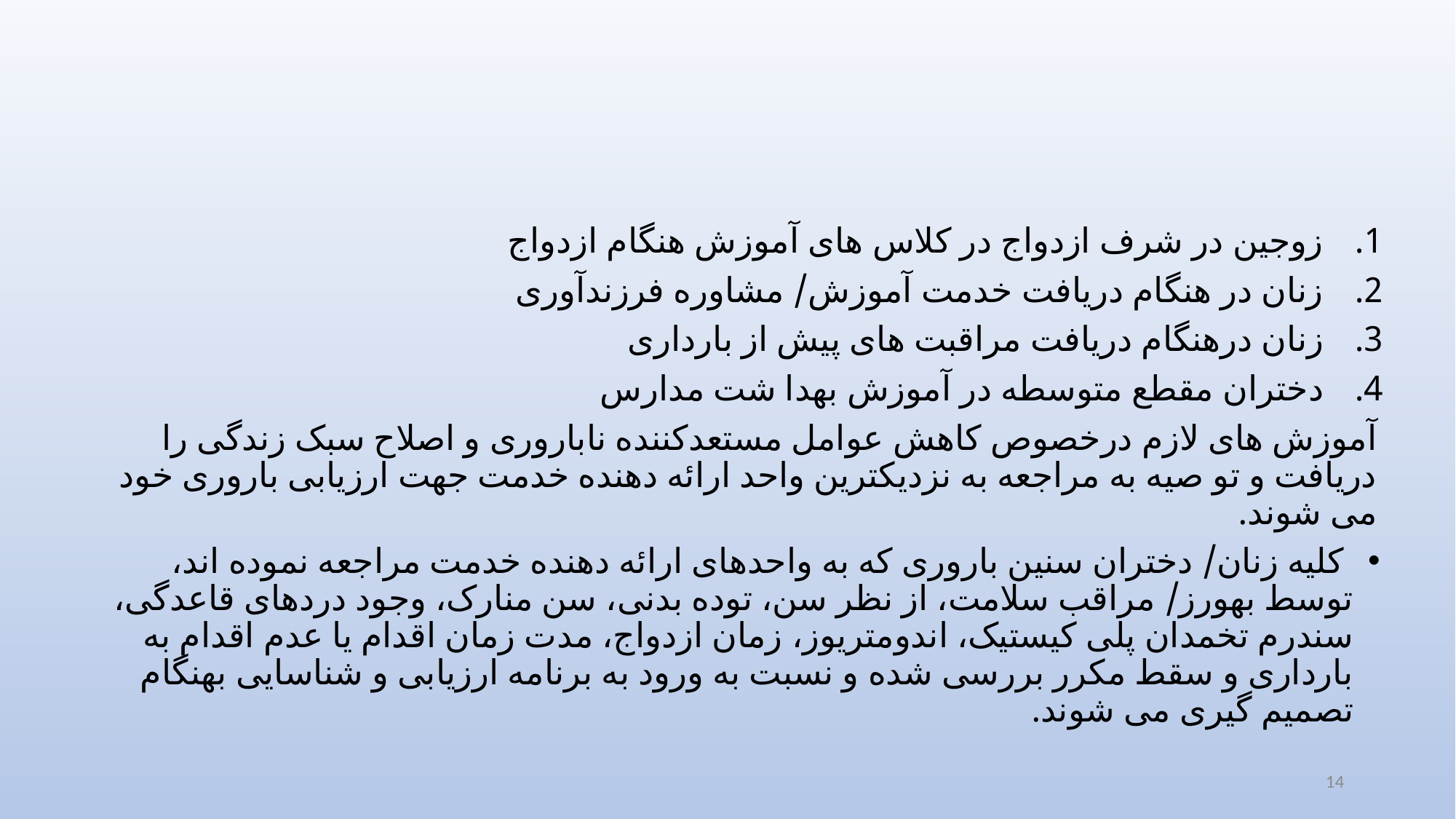

#
زوجین در شرف ازدواج در کلاس های آموزش هنگام ازدواج
زنان در هنگام دریافت خدمت آموزش/ مشاوره فرزندآوری
زنان درهنگام دریافت مراقبت های پیش از بارداری
دختران مقطع متوسطه در آموزش بهدا شت مدارس
آموزش های لازم درخصوص کاهش عوامل مستعدکننده ناباروری و اصلاح سبک زندگی را دریافت و تو صیه به مراجعه به نزدیکترین واحد ارائه دهنده خدمت جهت ارزیابی باروری خود می شوند.
 کلیه زنان/ دختران سنین باروری که به واحدهای ارائه دهنده خدمت مراجعه نموده اند، توسط بهورز/ مراقب سلامت، از نظر سن، توده بدنی، سن منارک، وجود دردهای قاعدگی، سندرم تخمدان پلی کیستیک، اندومتریوز، زمان ازدواج، مدت زمان اقدام یا عدم اقدام به بارداری و سقط مکرر بررسی شده و نسبت به ورود به برنامه ارزیابی و شناسایی بهنگام تصمیم گیری می شوند.
14